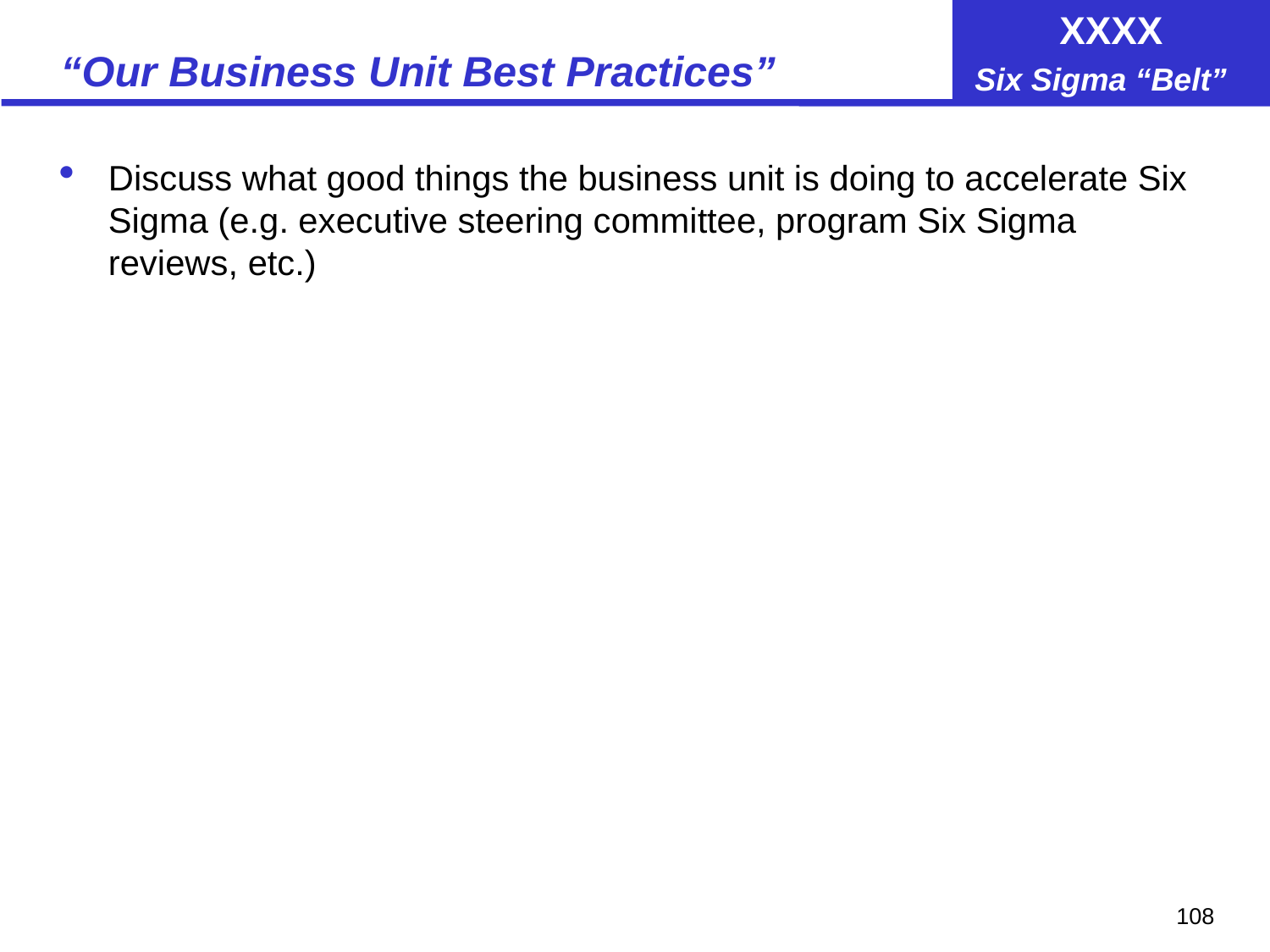

# “Our Business Unit Best Practices”
Discuss what good things the business unit is doing to accelerate Six Sigma (e.g. executive steering committee, program Six Sigma reviews, etc.)